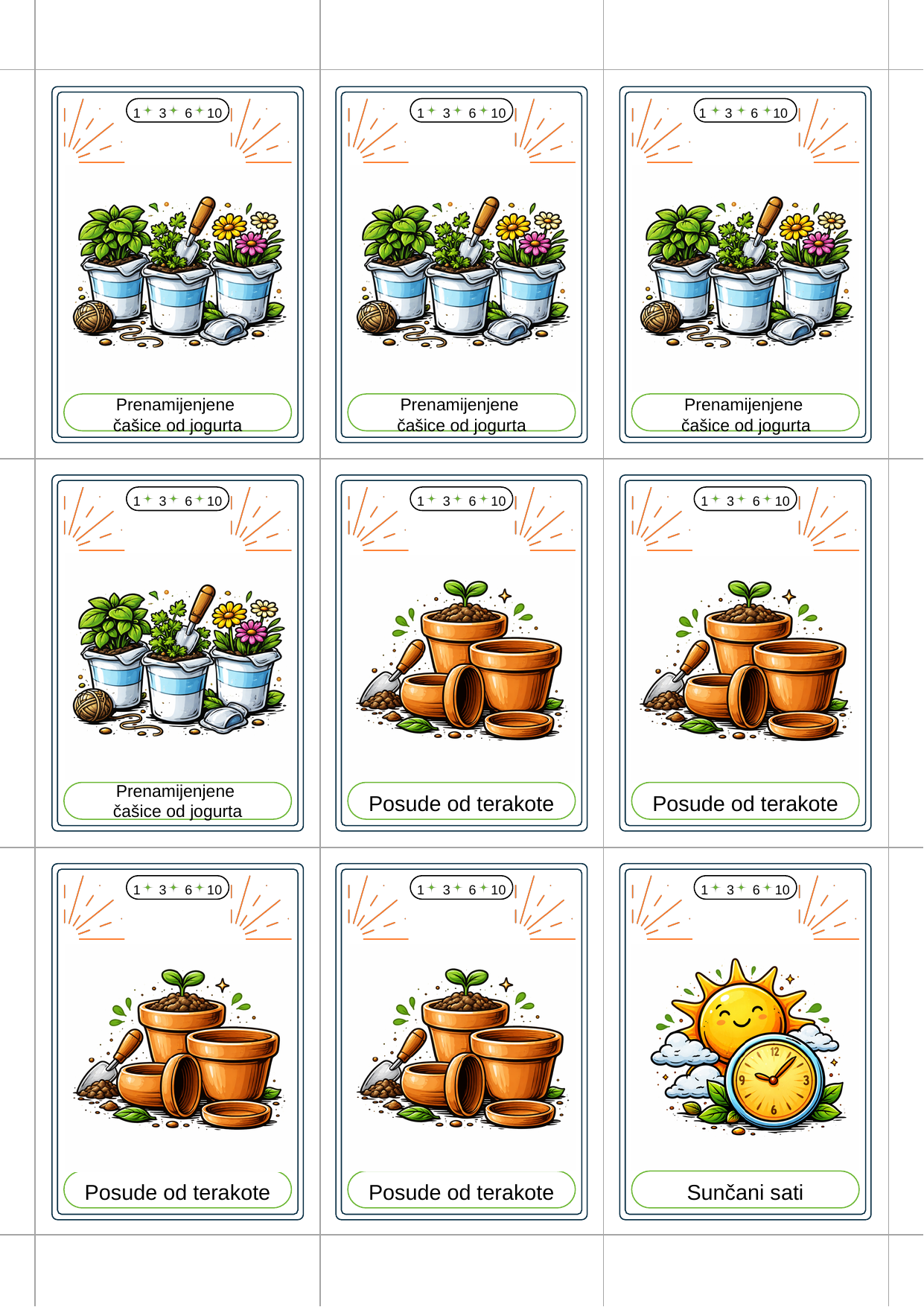

1     3     6    10

1     3     6    10

1     3     6    10

Prenamijenjene
čašice od jogurta
Prenamijenjene
čašice od jogurta
Prenamijenjene
čašice od jogurta

1     3     6    10

1     3     6    10

1     3     6    10

Prenamijenjene
čašice od jogurta

Posude od terakote
Posude od terakote

1     3     6    10

1     3     6    10

1     3     6    10

Posude od terakote
Posude od terakote
Sunčani sati